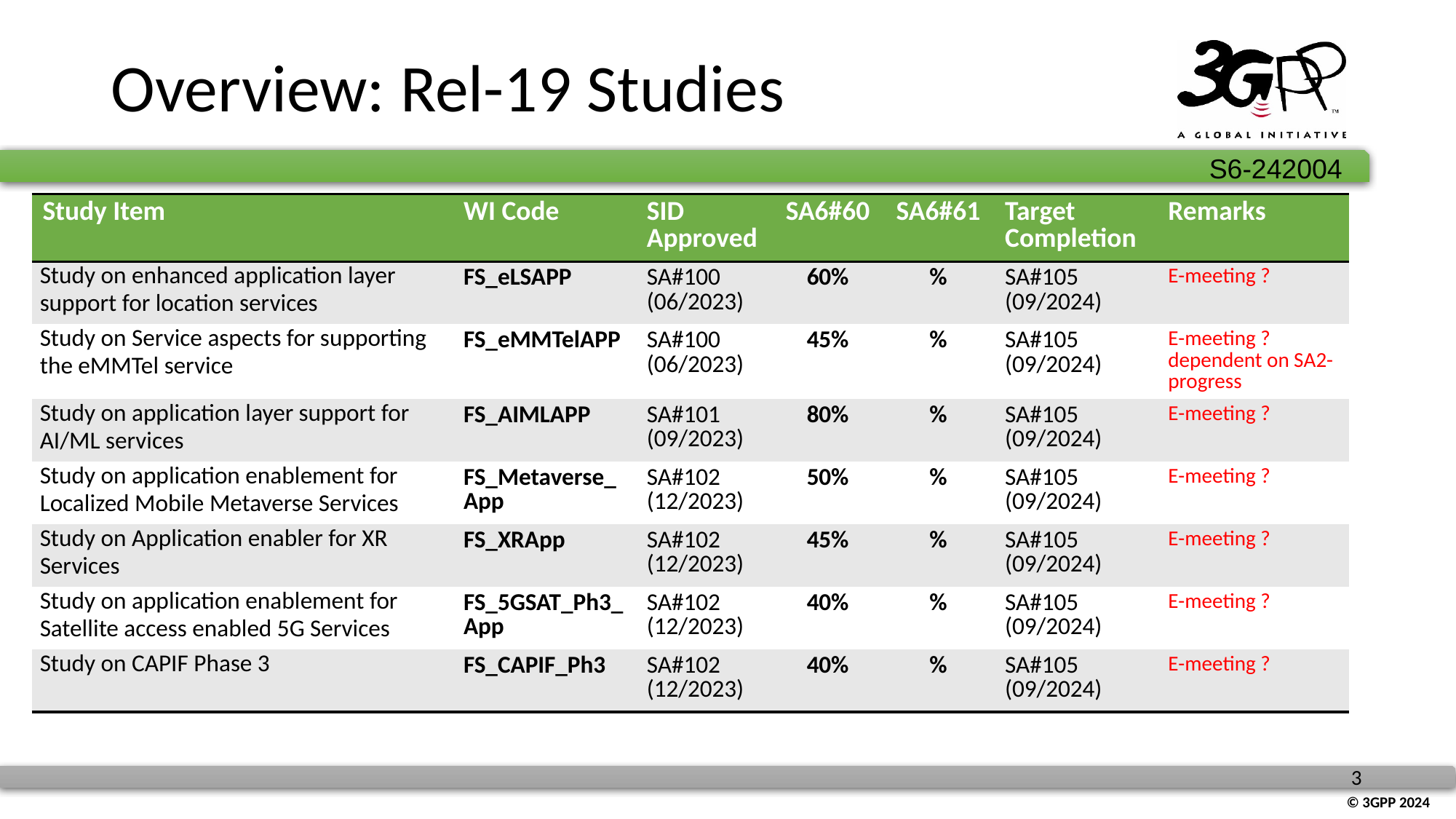

# Overview: Rel-19 Studies
| Study Item | WI Code | SID Approved | SA6#60 | SA6#61 | Target Completion | Remarks |
| --- | --- | --- | --- | --- | --- | --- |
| Study on enhanced application layer support for location services | FS\_eLSAPP | SA#100 (06/2023) | 60% | % | SA#105 (09/2024) | E-meeting ? |
| Study on Service aspects for supporting the eMMTel service | FS\_eMMTelAPP | SA#100 (06/2023) | 45% | % | SA#105 (09/2024) | E-meeting ? dependent on SA2-progress |
| Study on application layer support for AI/ML services | FS\_AIMLAPP | SA#101 (09/2023) | 80% | % | SA#105 (09/2024) | E-meeting ? |
| Study on application enablement for Localized Mobile Metaverse Services | FS\_Metaverse\_App | SA#102 (12/2023) | 50% | % | SA#105 (09/2024) | E-meeting ? |
| Study on Application enabler for XR Services | FS\_XRApp | SA#102 (12/2023) | 45% | % | SA#105 (09/2024) | E-meeting ? |
| Study on application enablement for Satellite access enabled 5G Services | FS\_5GSAT\_Ph3\_App | SA#102 (12/2023) | 40% | % | SA#105 (09/2024) | E-meeting ? |
| Study on CAPIF Phase 3 | FS\_CAPIF\_Ph3 | SA#102 (12/2023) | 40% | % | SA#105 (09/2024) | E-meeting ? |